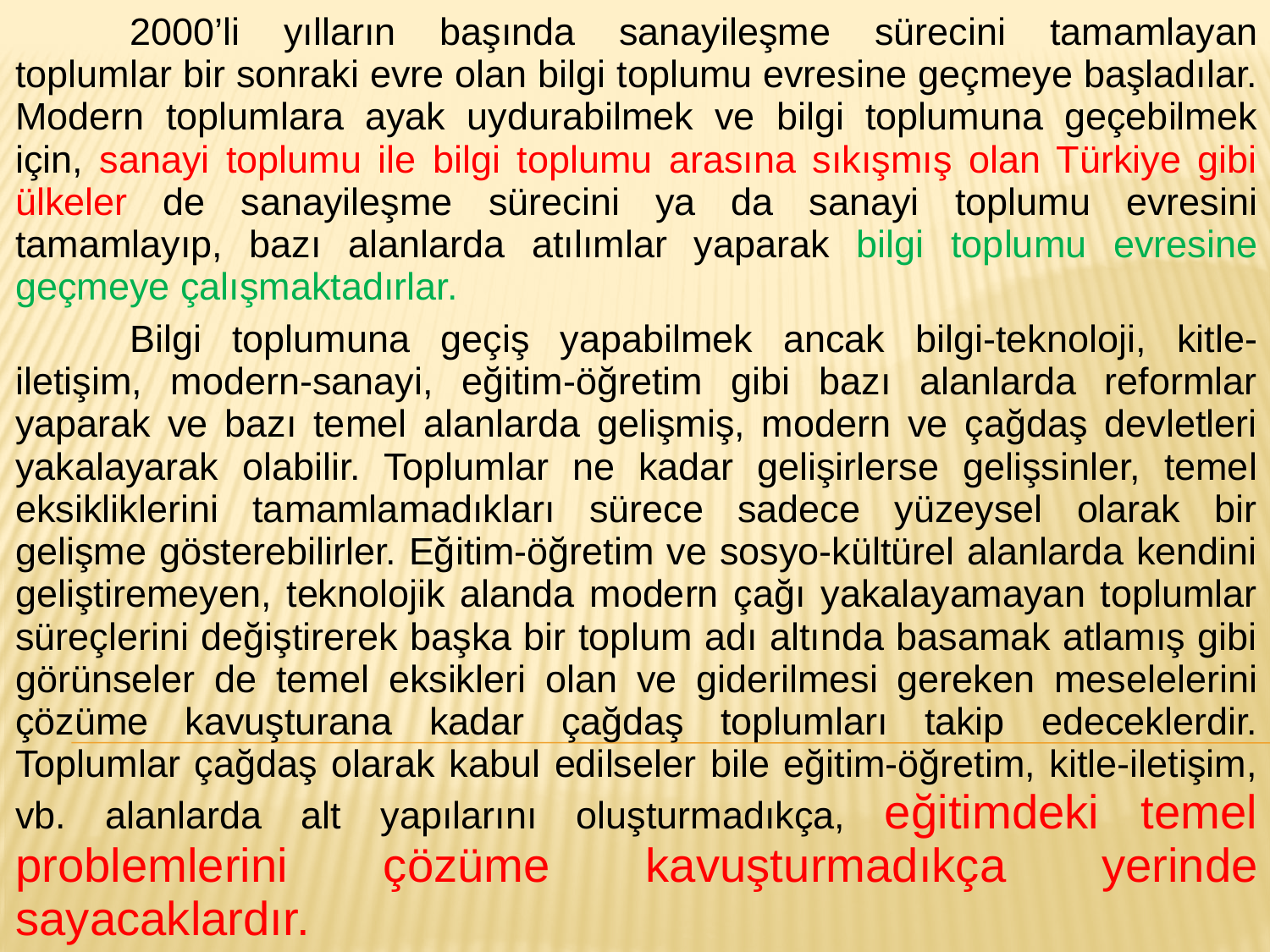

2000’li yılların başında sanayileşme sürecini tamamlayan toplumlar bir sonraki evre olan bilgi toplumu evresine geçmeye başladılar. Modern toplumlara ayak uydurabilmek ve bilgi toplumuna geçebilmek için, sanayi toplumu ile bilgi toplumu arasına sıkışmış olan Türkiye gibi ülkeler de sanayileşme sürecini ya da sanayi toplumu evresini tamamlayıp, bazı alanlarda atılımlar yaparak bilgi toplumu evresine geçmeye çalışmaktadırlar.
	Bilgi toplumuna geçiş yapabilmek ancak bilgi-teknoloji, kitle-iletişim, modern-sanayi, eğitim-öğretim gibi bazı alanlarda reformlar yaparak ve bazı temel alanlarda gelişmiş, modern ve çağdaş devletleri yakalayarak olabilir. Toplumlar ne kadar gelişirlerse gelişsinler, temel eksikliklerini tamamlamadıkları sürece sadece yüzeysel olarak bir gelişme gösterebilirler. Eğitim-öğretim ve sosyo-kültürel alanlarda kendini geliştiremeyen, teknolojik alanda modern çağı yakalayamayan toplumlar süreçlerini değiştirerek başka bir toplum adı altında basamak atlamış gibi görünseler de temel eksikleri olan ve giderilmesi gereken meselelerini çözüme kavuşturana kadar çağdaş toplumları takip edeceklerdir. Toplumlar çağdaş olarak kabul edilseler bile eğitim-öğretim, kitle-iletişim, vb. alanlarda alt yapılarını oluşturmadıkça, eğitimdeki temel problemlerini çözüme kavuşturmadıkça yerinde sayacaklardır.